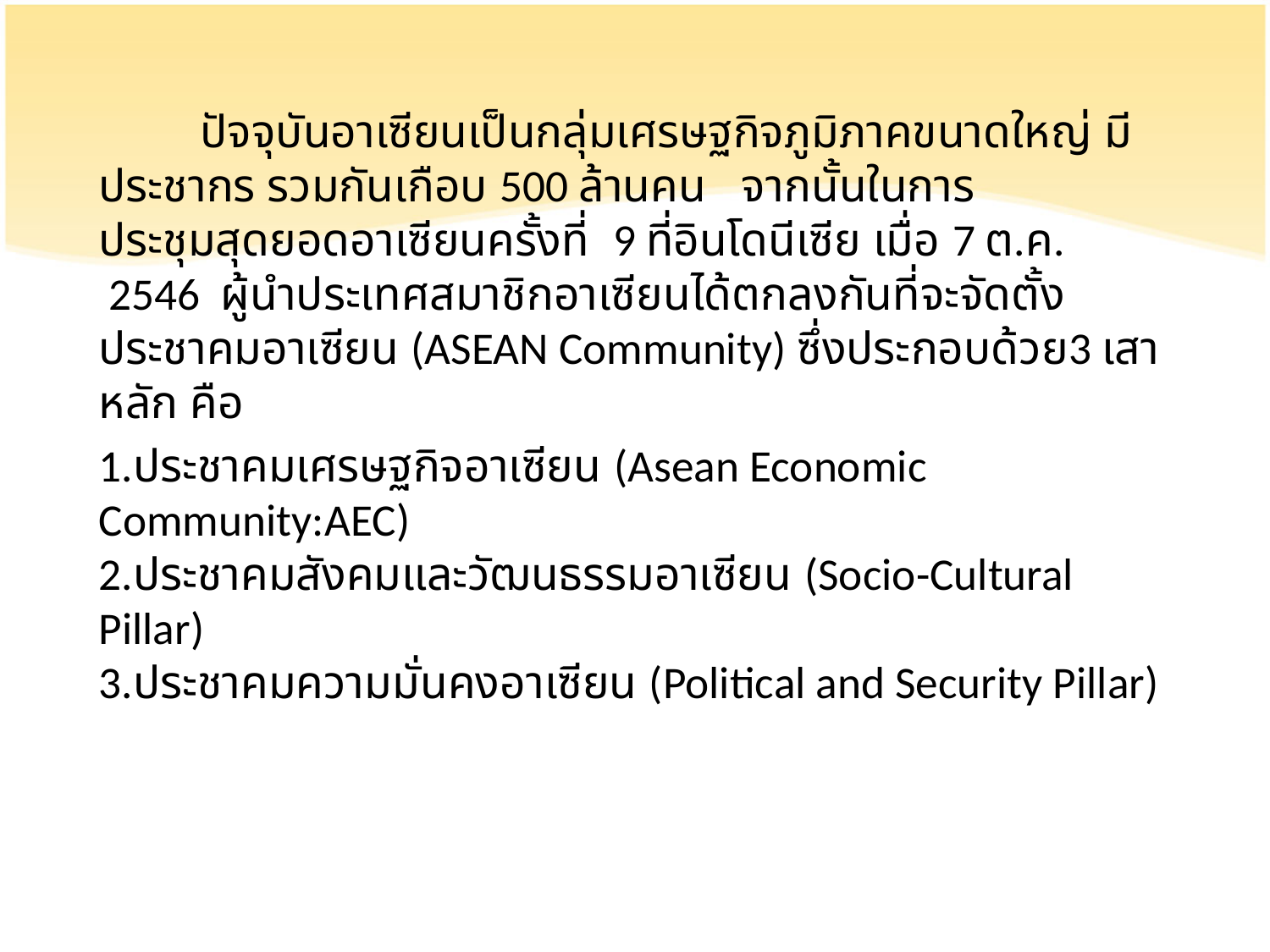

ปัจจุบันอาเซียนเป็นกลุ่มเศรษฐกิจภูมิภาคขนาดใหญ่ มีประชากร รวมกันเกือบ 500 ล้านคน   จากนั้นในการประชุมสุดยอดอาเซียนครั้งที่  9 ที่อินโดนีเซีย เมื่อ 7 ต.ค.  2546  ผู้นำประเทศสมาชิกอาเซียนได้ตกลงกันที่จะจัดตั้งประชาคมอาเซียน (ASEAN Community) ซึ่งประกอบด้วย3 เสาหลัก คือ
	1.ประชาคมเศรษฐกิจอาเซียน (Asean Economic Community:AEC)
2.ประชาคมสังคมและวัฒนธรรมอาเซียน (Socio-Cultural Pillar)
3.ประชาคมความมั่นคงอาเซียน (Political and Security Pillar)